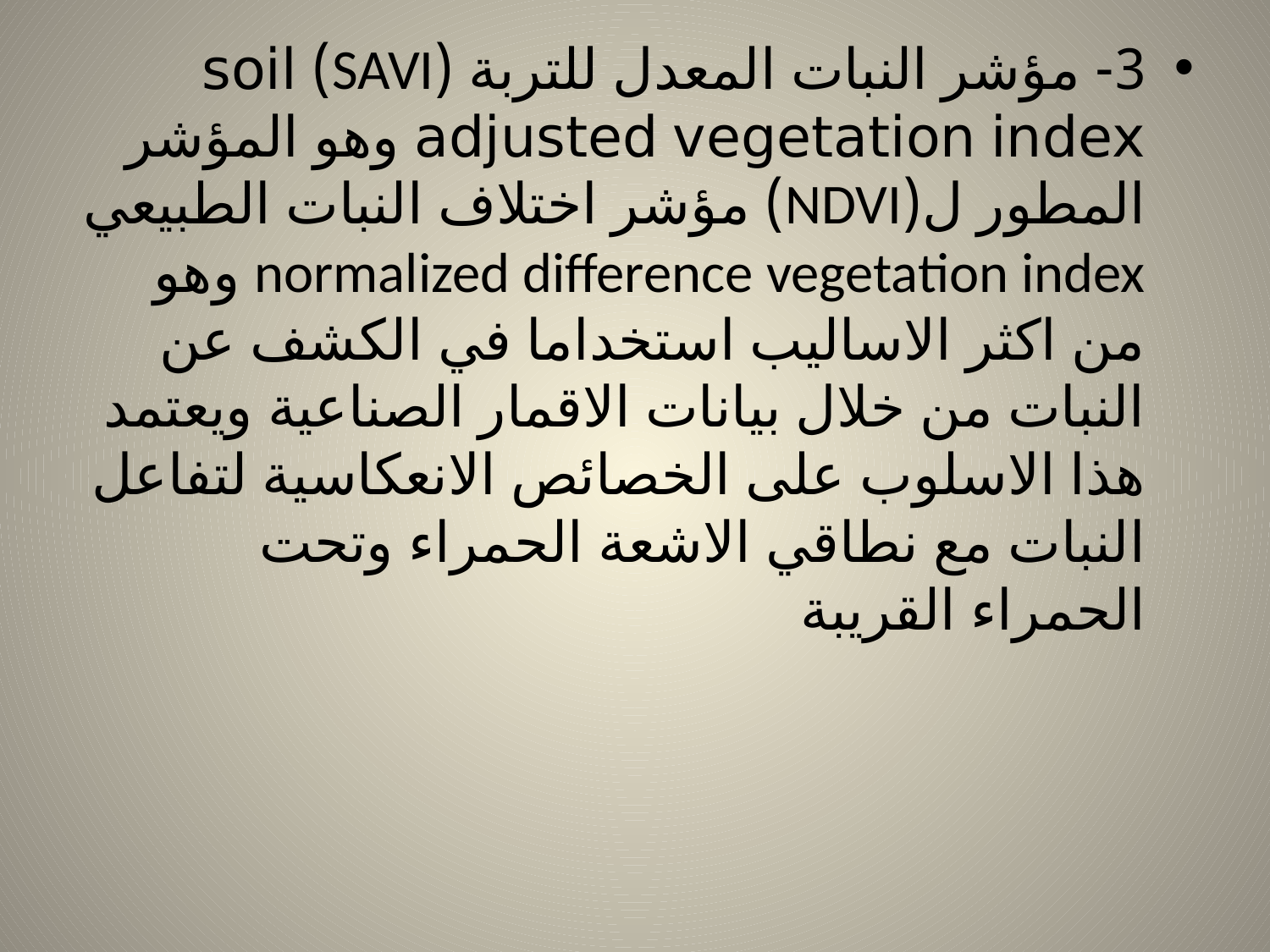

3- مؤشر النبات المعدل للتربة (SAVI) soil adjusted vegetation index وهو المؤشر المطور ل(NDVI) مؤشر اختلاف النبات الطبيعي normalized difference vegetation index وهو من اكثر الاساليب استخداما في الكشف عن النبات من خلال بيانات الاقمار الصناعية ويعتمد هذا الاسلوب على الخصائص الانعكاسية لتفاعل النبات مع نطاقي الاشعة الحمراء وتحت الحمراء القريبة